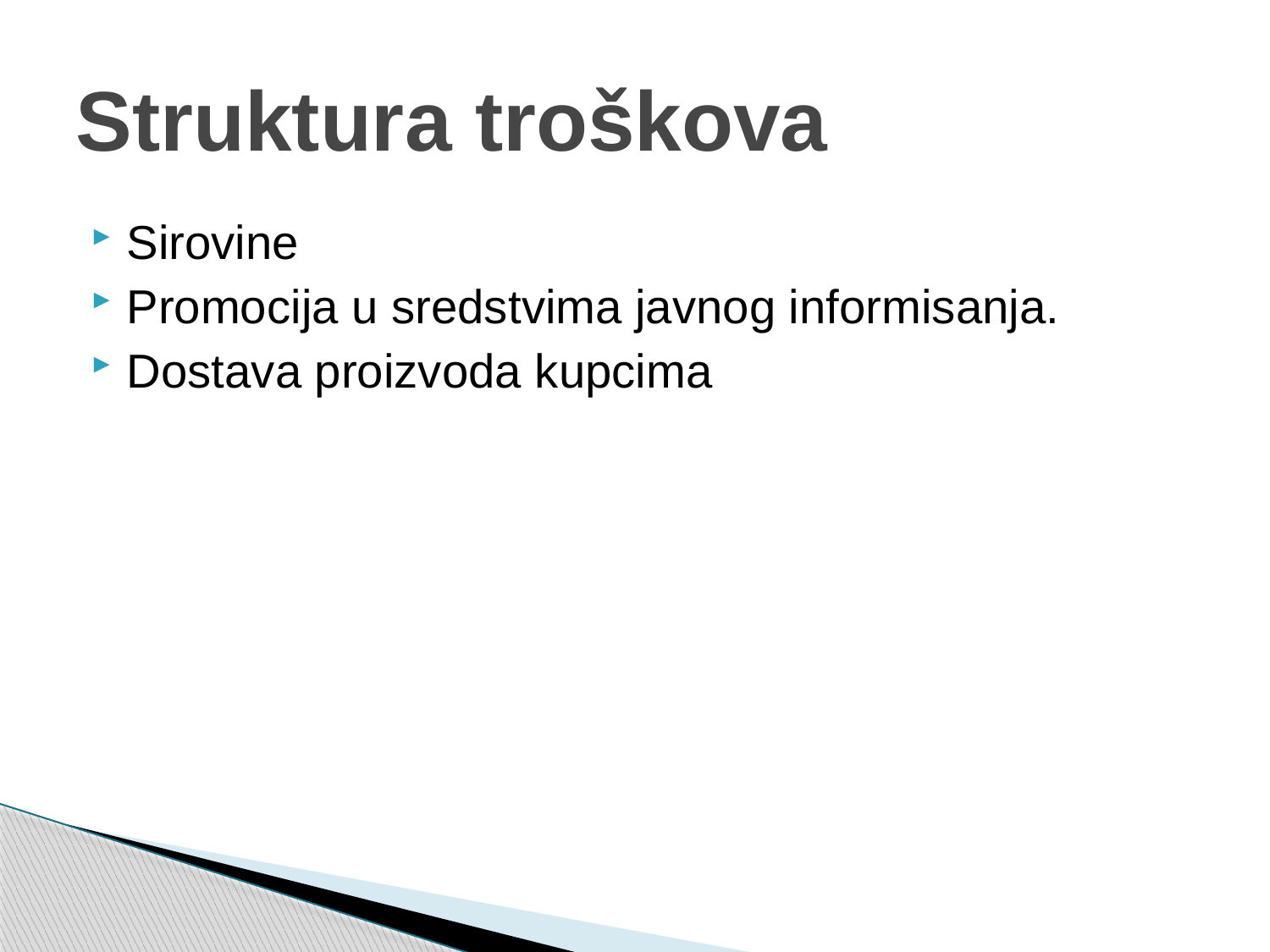

# Struktura troškova
Sirovine
Promocija u sredstvima javnog informisanja.
Dostava proizvoda kupcima